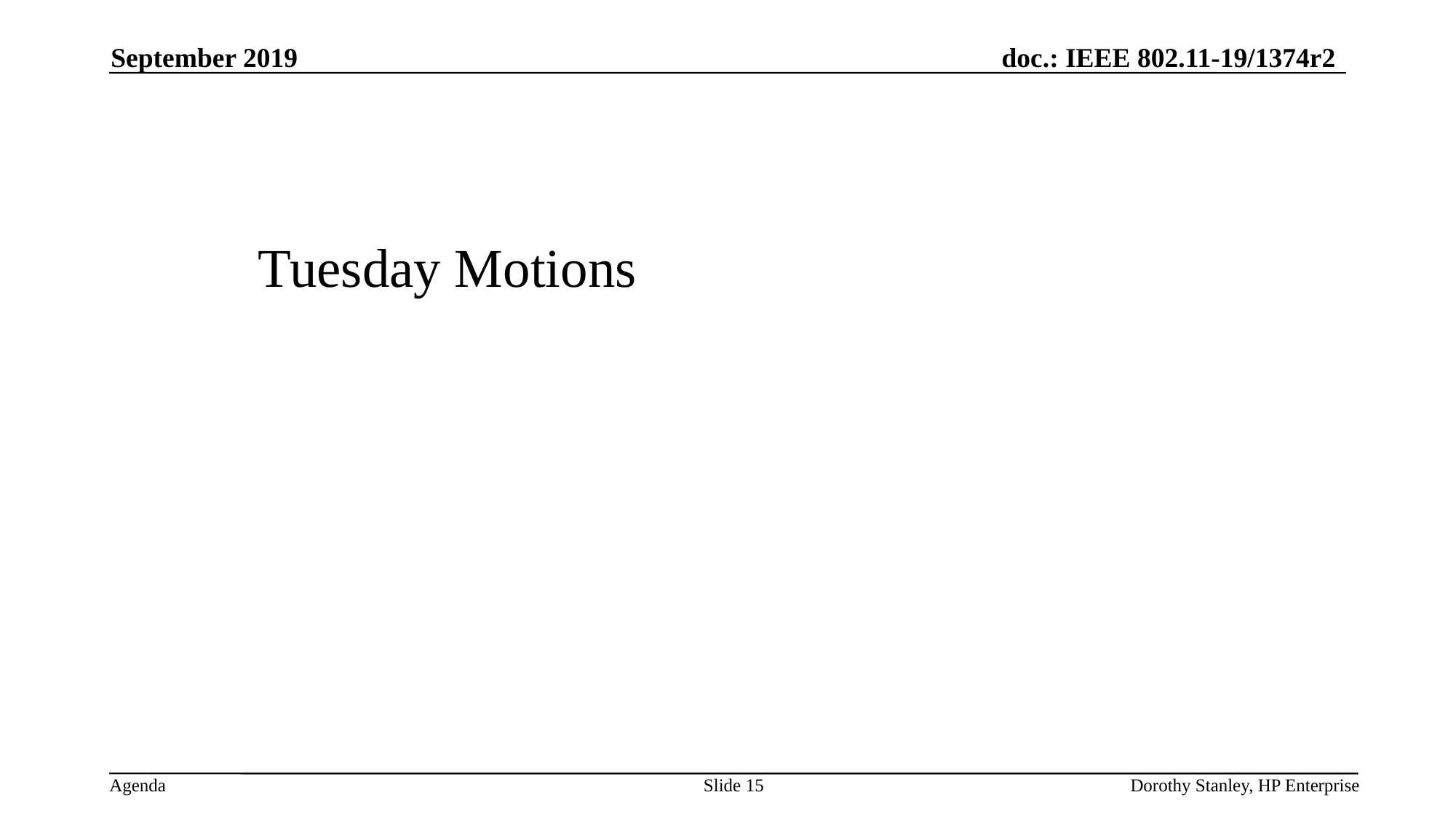

September 2019
Tuesday Motions
Slide 15
Dorothy Stanley, HP Enterprise